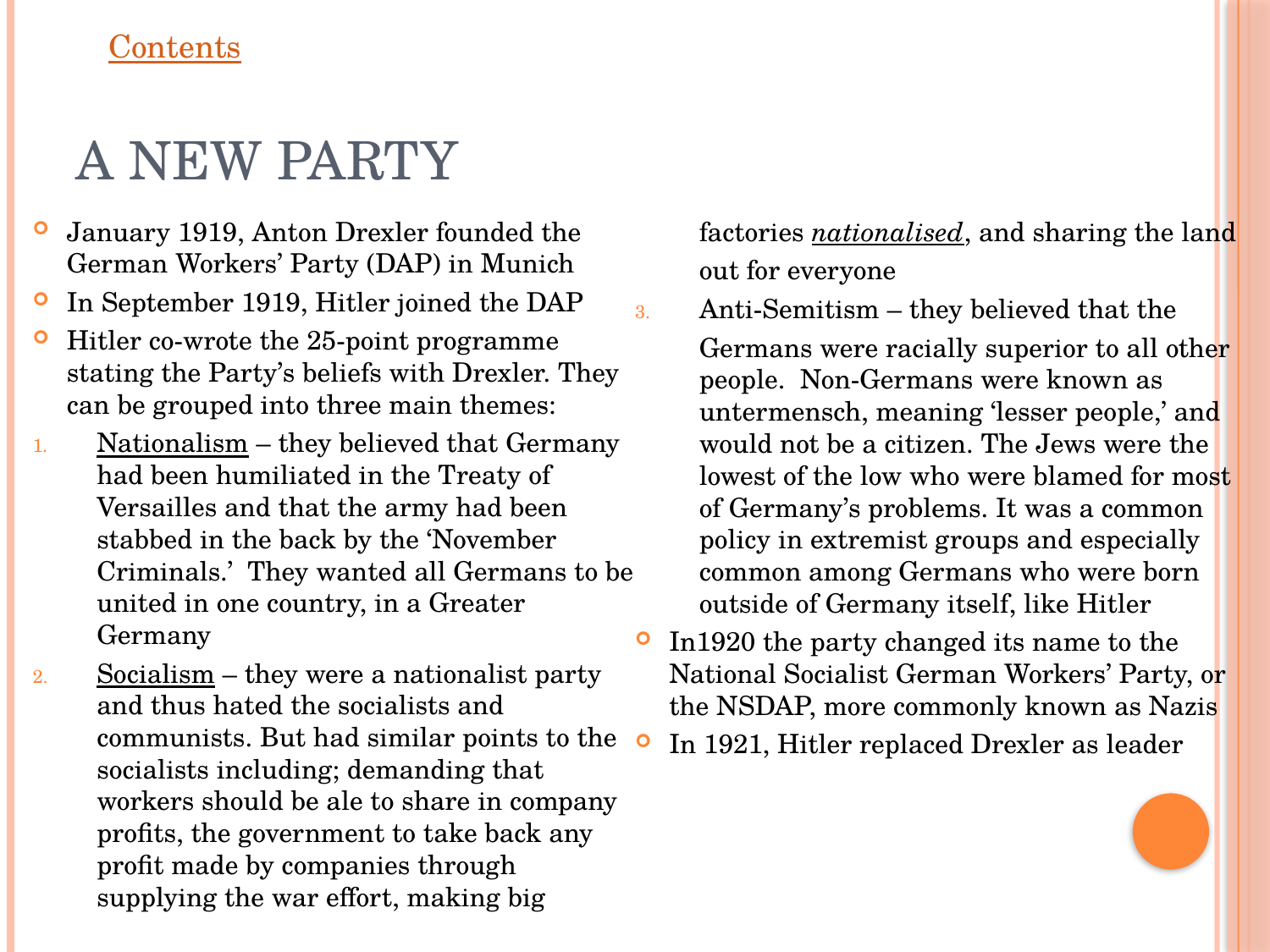

# A New Party
January 1919, Anton Drexler founded the German Workers’ Party (DAP) in Munich
In September 1919, Hitler joined the DAP
Hitler co-wrote the 25-point programme stating the Party’s beliefs with Drexler. They can be grouped into three main themes:
Nationalism – they believed that Germany had been humiliated in the Treaty of Versailles and that the army had been stabbed in the back by the ‘November Criminals.’  They wanted all Germans to be united in one country, in a Greater Germany
Socialism – they were a nationalist party and thus hated the socialists and communists. But had similar points to the socialists including; demanding that workers should be ale to share in company profits, the government to take back any profit made by companies through supplying the war effort, making big factories nationalised, and sharing the land out for everyone
Anti-Semitism – they believed that the Germans were racially superior to all other people.  Non-Germans were known as untermensch, meaning ‘lesser people,’ and would not be a citizen. The Jews were the lowest of the low who were blamed for most of Germany’s problems. It was a common policy in extremist groups and especially common among Germans who were born outside of Germany itself, like Hitler
In1920 the party changed its name to the National Socialist German Workers’ Party, or the NSDAP, more commonly known as Nazis
In 1921, Hitler replaced Drexler as leader